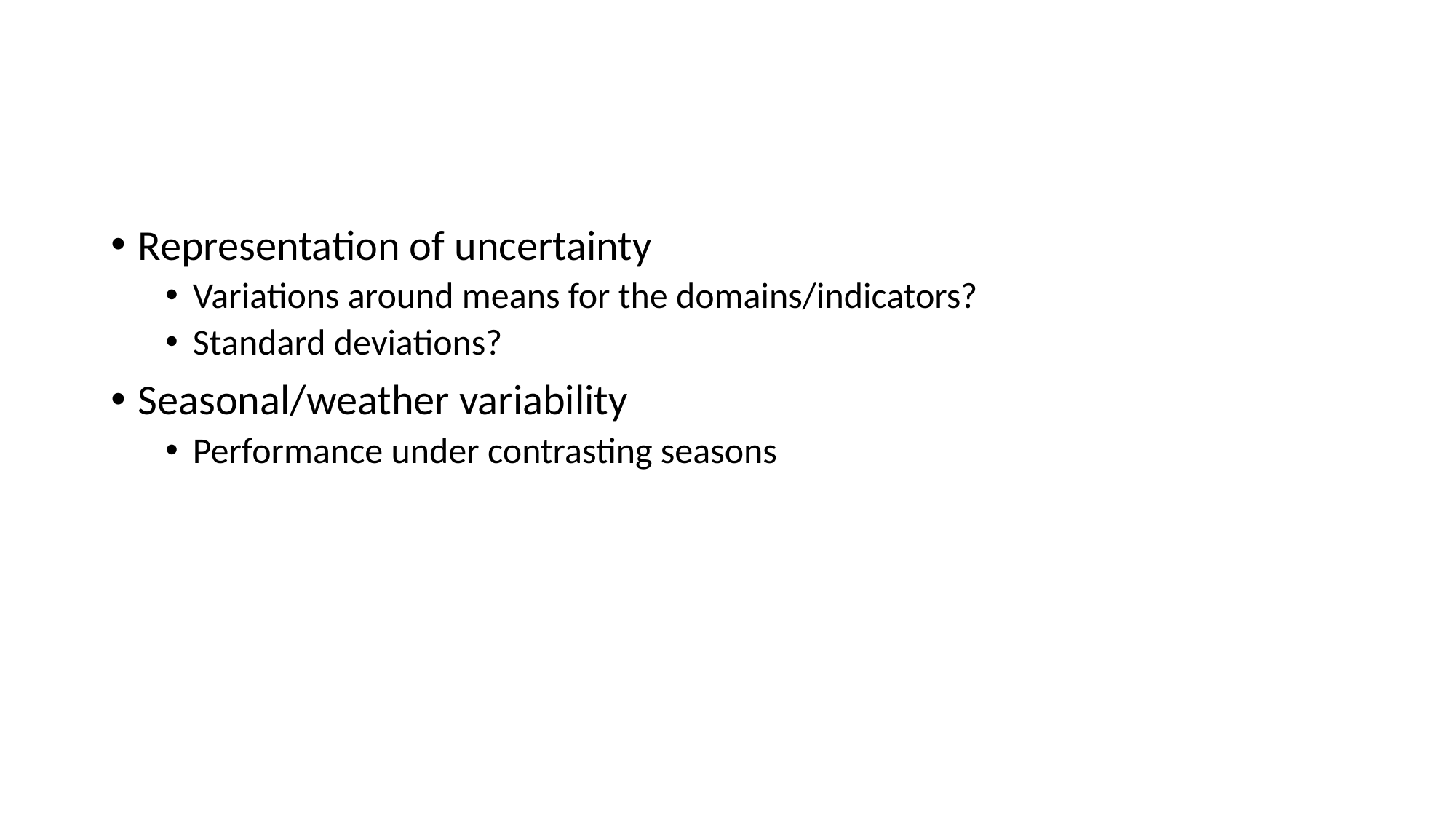

#
Representation of uncertainty
Variations around means for the domains/indicators?
Standard deviations?
Seasonal/weather variability
Performance under contrasting seasons